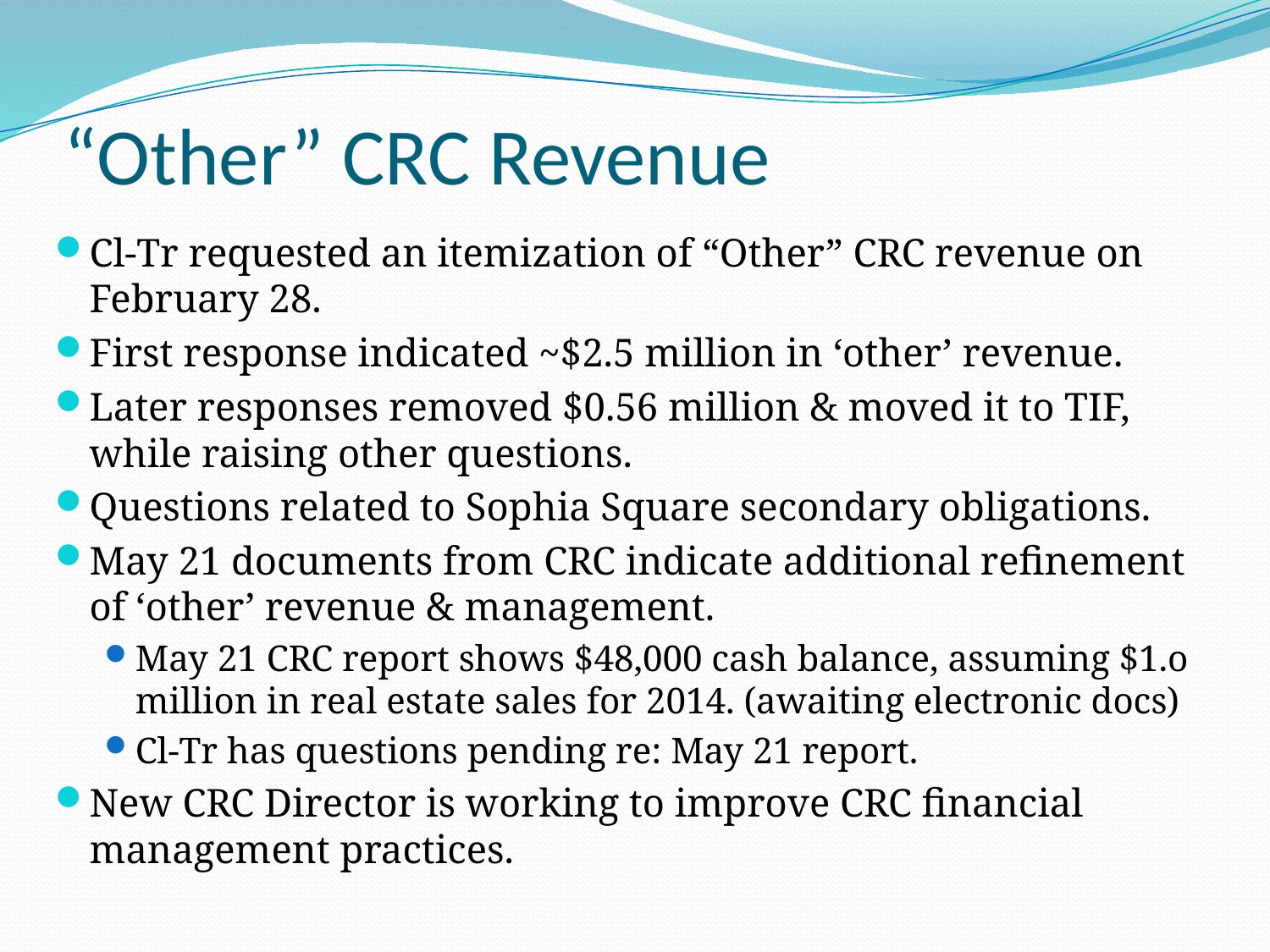

# “Other” CRC Revenue
Cl-Tr requested an itemization of “Other” CRC revenue on February 28.
First response indicated ~$2.5 million in ‘other’ revenue.
Later responses removed $0.56 million & moved it to TIF, while raising other questions.
Questions related to Sophia Square secondary obligations.
May 21 documents from CRC indicate additional refinement of ‘other’ revenue & management.
May 21 CRC report shows $48,000 cash balance, assuming $1.o million in real estate sales for 2014. (awaiting electronic docs)
Cl-Tr has questions pending re: May 21 report.
New CRC Director is working to improve CRC financial management practices.